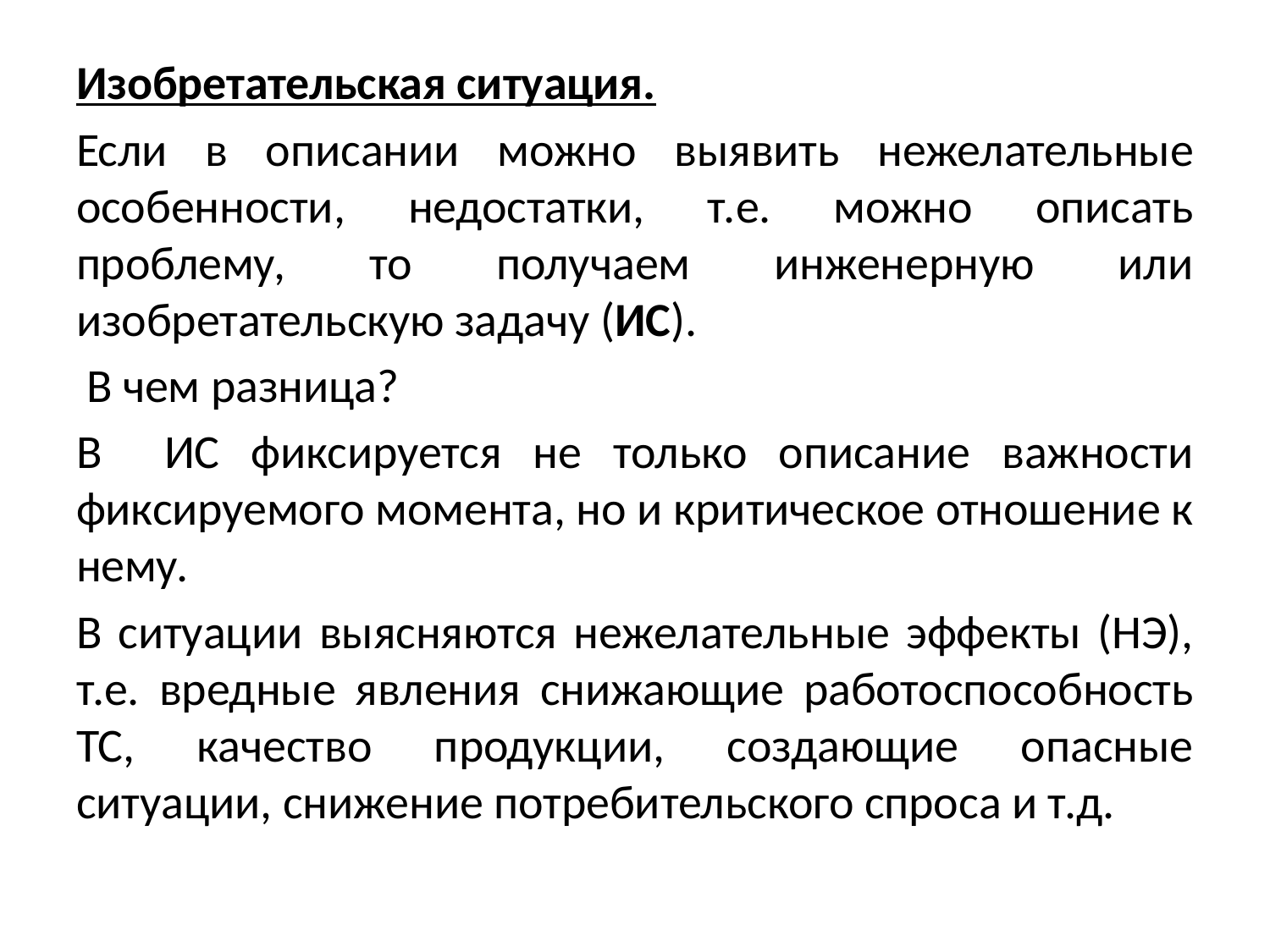

Изобретательская ситуация.
Если в описании можно выявить нежелательные особенности, недостатки, т.е. можно описать проблему, то получаем инженерную или изобретательскую задачу (ИС).
 В чем разница?
В  ИС фиксируется не только описание важности фиксируемого момента, но и критическое отношение к нему.
В ситуации выясняются нежелательные эффекты (НЭ), т.е. вредные явления снижающие работоспособность ТС, качество продукции, создающие опасные ситуации, снижение потребительского спроса и т.д.